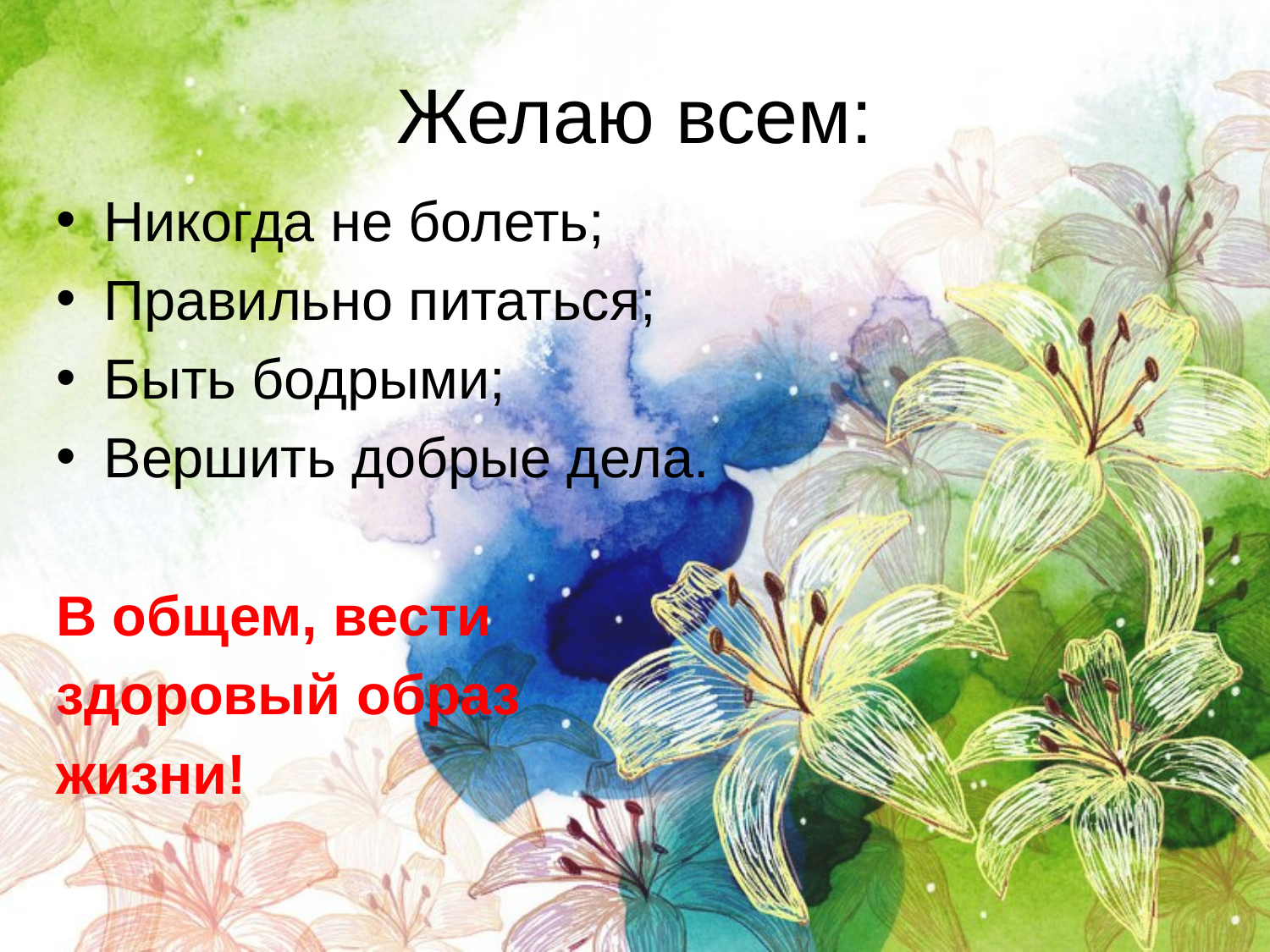

Желаю всем:
Никогда не болеть;
Правильно питаться;
Быть бодрыми;
Вершить добрые дела.

В общем, вести
здоровый образ
жизни!